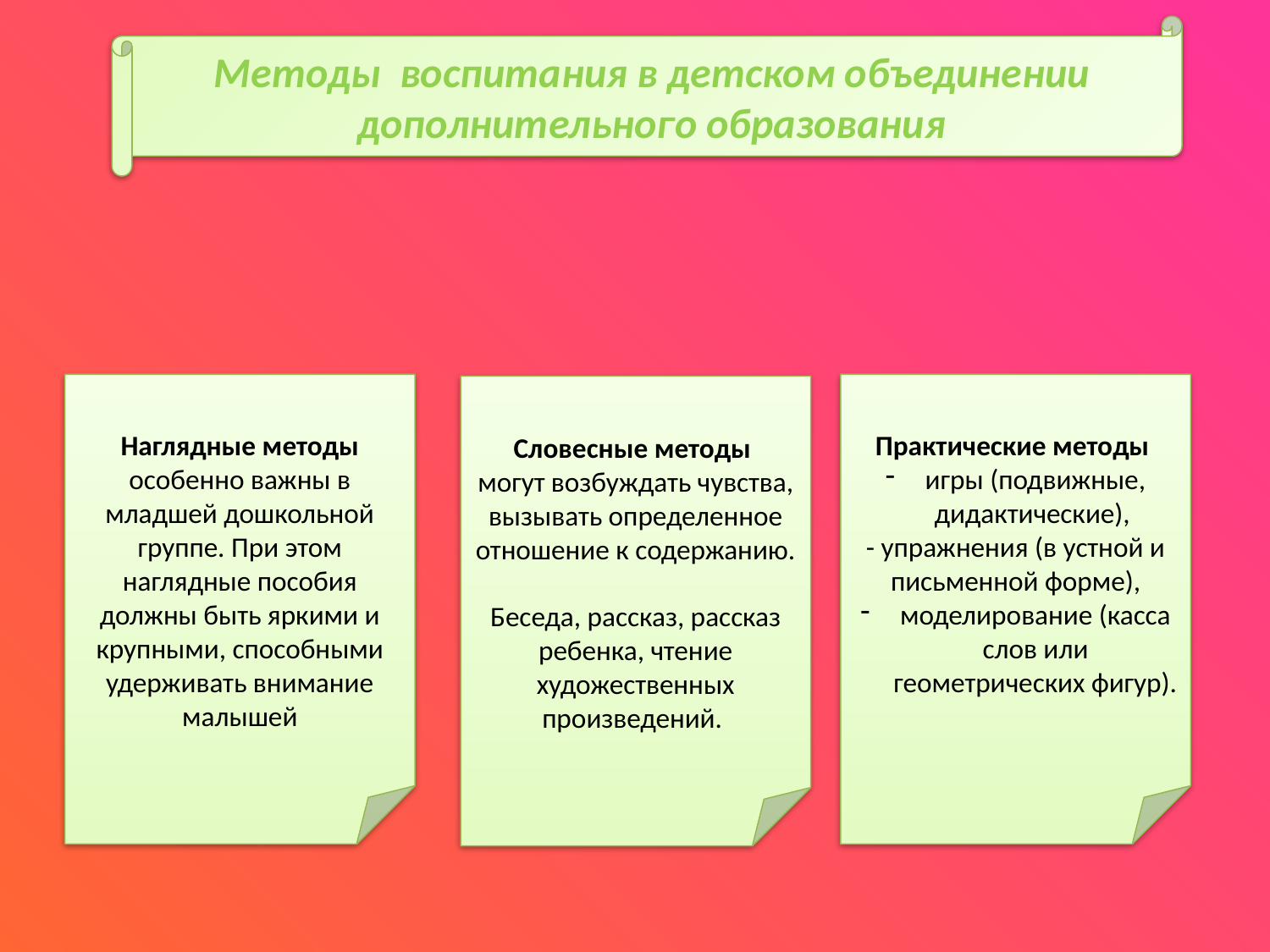

Методы  воспитания в детском объединении дополнительного образования
Наглядные методы особенно важны в младшей дошкольной группе. При этом наглядные пособия должны быть яркими и крупными, способными удерживать внимание малышей
Практические методы
игры (подвижные, дидактические),
- упражнения (в устной и письменной форме),
моделирование (касса слов или геометрических фигур).

Словесные методы
могут возбуждать чувства, вызывать определенное отношение к содержанию.

Беседа, рассказ, рассказ ребенка, чтение художественных произведений.